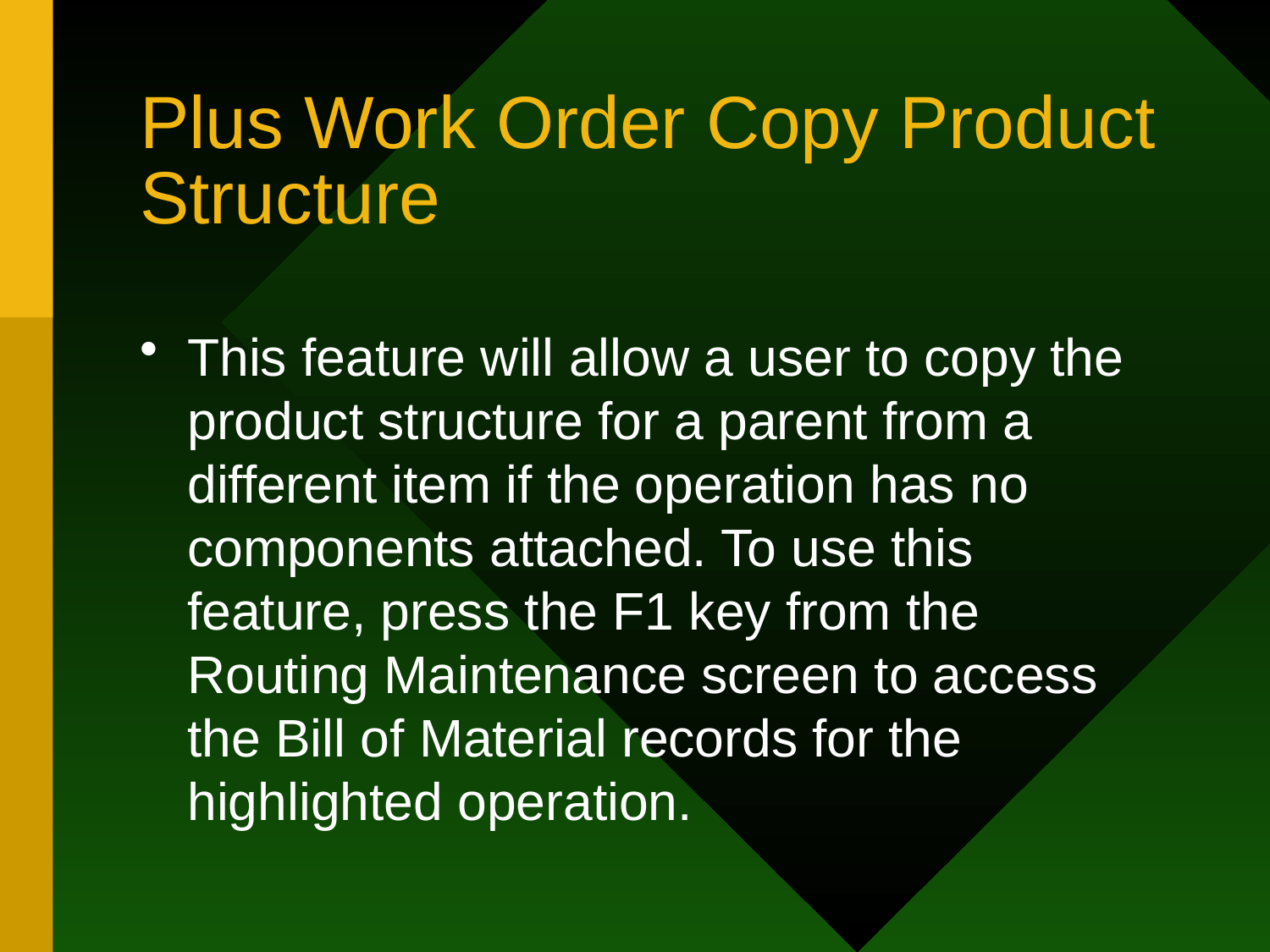

# Plus Work Order Copy Product Structure
This feature will allow a user to copy the product structure for a parent from a different item if the operation has no components attached. To use this feature, press the F1 key from the Routing Maintenance screen to access the Bill of Material records for the highlighted operation.